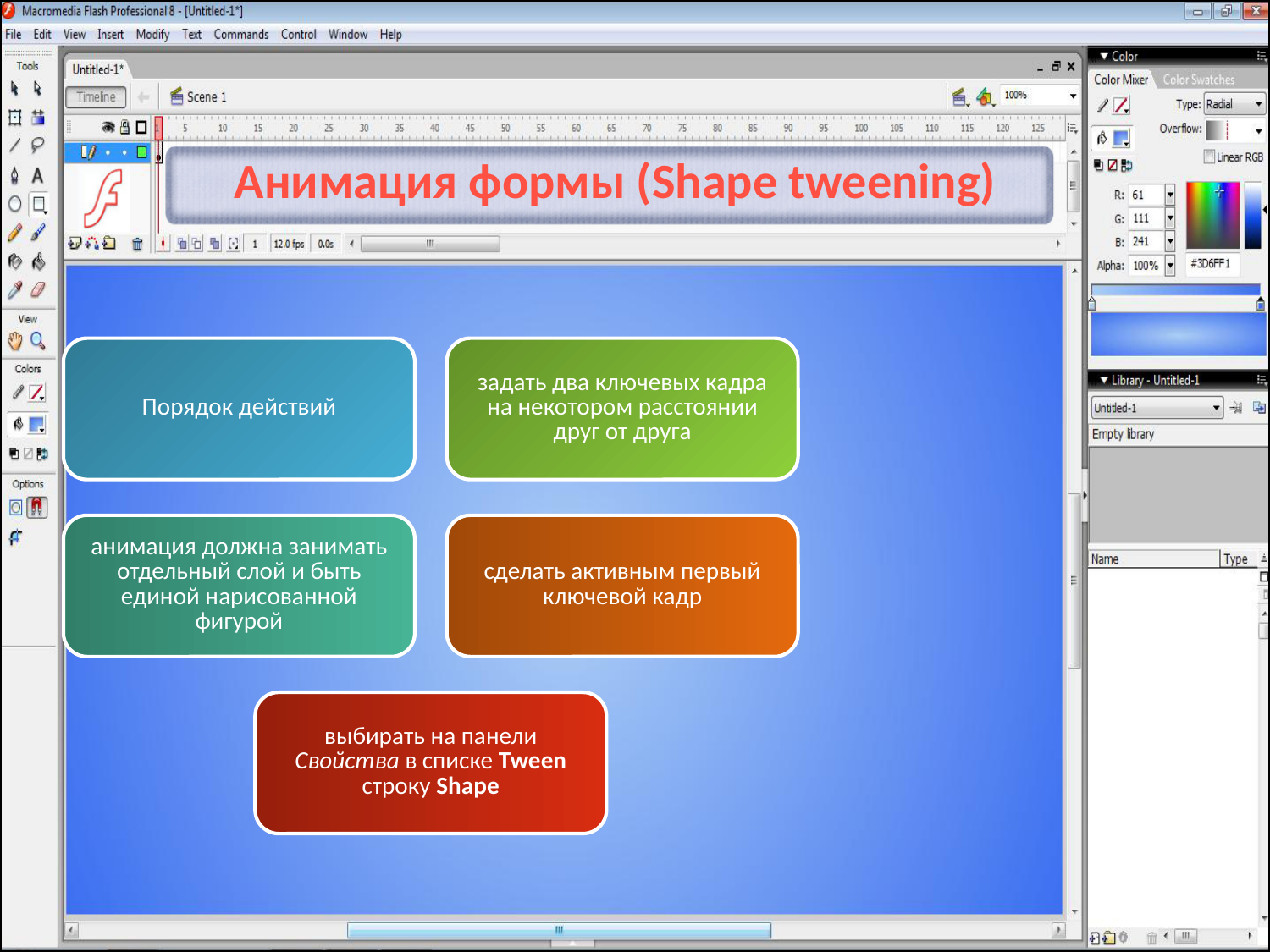

Анимация формы (Shape tweening)
Порядок действий
задать два ключевых кадра на некотором расстоянии друг от друга
анимация должна занимать отдельный слой и быть единой нарисованной фигурой
сделать активным первый ключевой кадр
выбирать на панели Свойства в списке Tween строку Shape